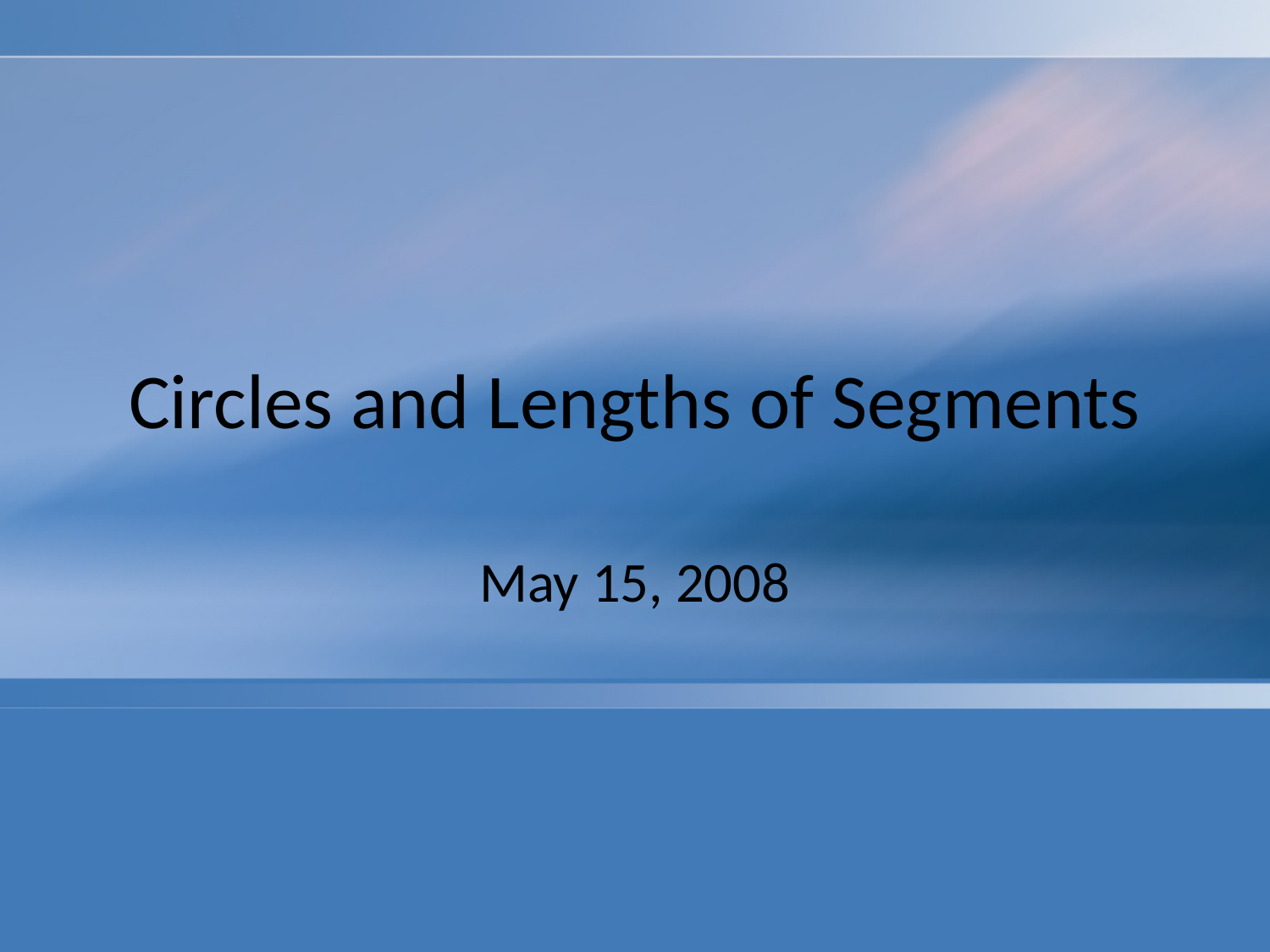

# Circles and Lengths of Segments
May 15, 2008